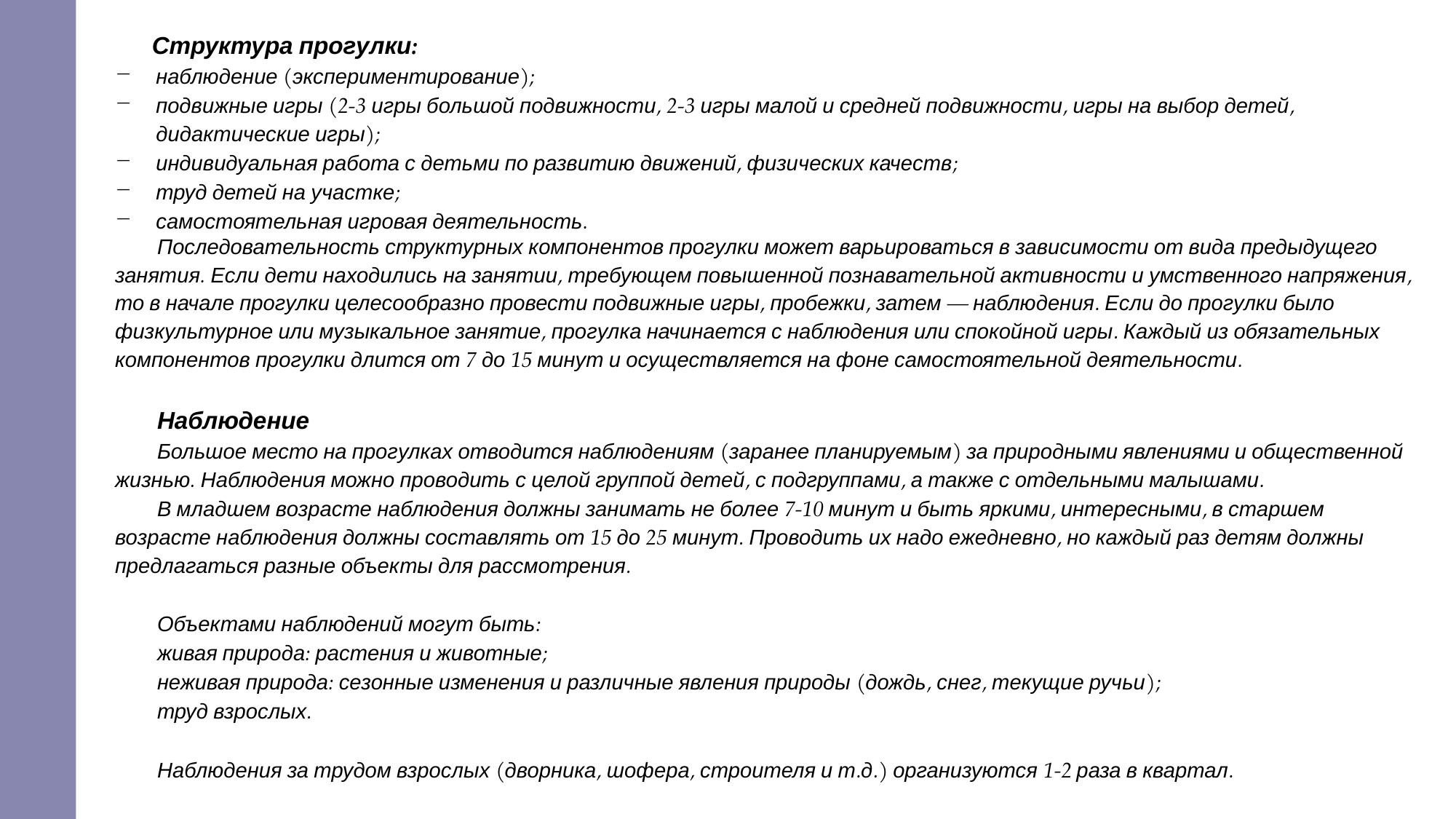

Структура прогулки:
наблюдение (экспериментирование);
подвижные игры (2-3 игры большой подвижности, 2-3 игры малой и средней подвижности, игры на выбор детей, дидактические игры);
индивидуальная работа с детьми по развитию движений, физических качеств;
труд детей на участке;
самостоятельная игровая деятельность.

Последовательность структурных компонентов прогулки может варьироваться в зависимости от вида предыдущего занятия. Если дети находились на занятии, требующем повышенной познавательной активности и умственного напряжения, то в начале прогулки целесообразно провести подвижные игры, пробежки, затем — наблюдения. Если до прогулки было физкультурное или музыкальное занятие, прогулка начинается с наблюдения или спокойной игры. Каждый из обязательных компонентов прогулки длится от 7 до 15 минут и осуществляется на фоне самостоятельной деятельности.

Наблюдение
Большое место на прогулках отводится наблюдениям (заранее планируемым) за природными явлениями и общественной жизнью. Наблюдения можно проводить с целой группой детей, с подгруппами, а также с отдельными малышами.
В младшем возрасте наблюдения должны занимать не более 7-10 минут и быть яркими, интересными, в старшем возрасте наблюдения должны составлять от 15 до 25 минут. Проводить их надо ежедневно, но каждый раз детям должны предлагаться разные объекты для рассмотрения.

Объектами наблюдений могут быть:
живая природа: растения и животные;
неживая природа: сезонные изменения и различные явления природы (дождь, снег, текущие ручьи);
труд взрослых.

Наблюдения за трудом взрослых (дворника, шофера, строителя и т.д.) организуются 1-2 раза в квартал.